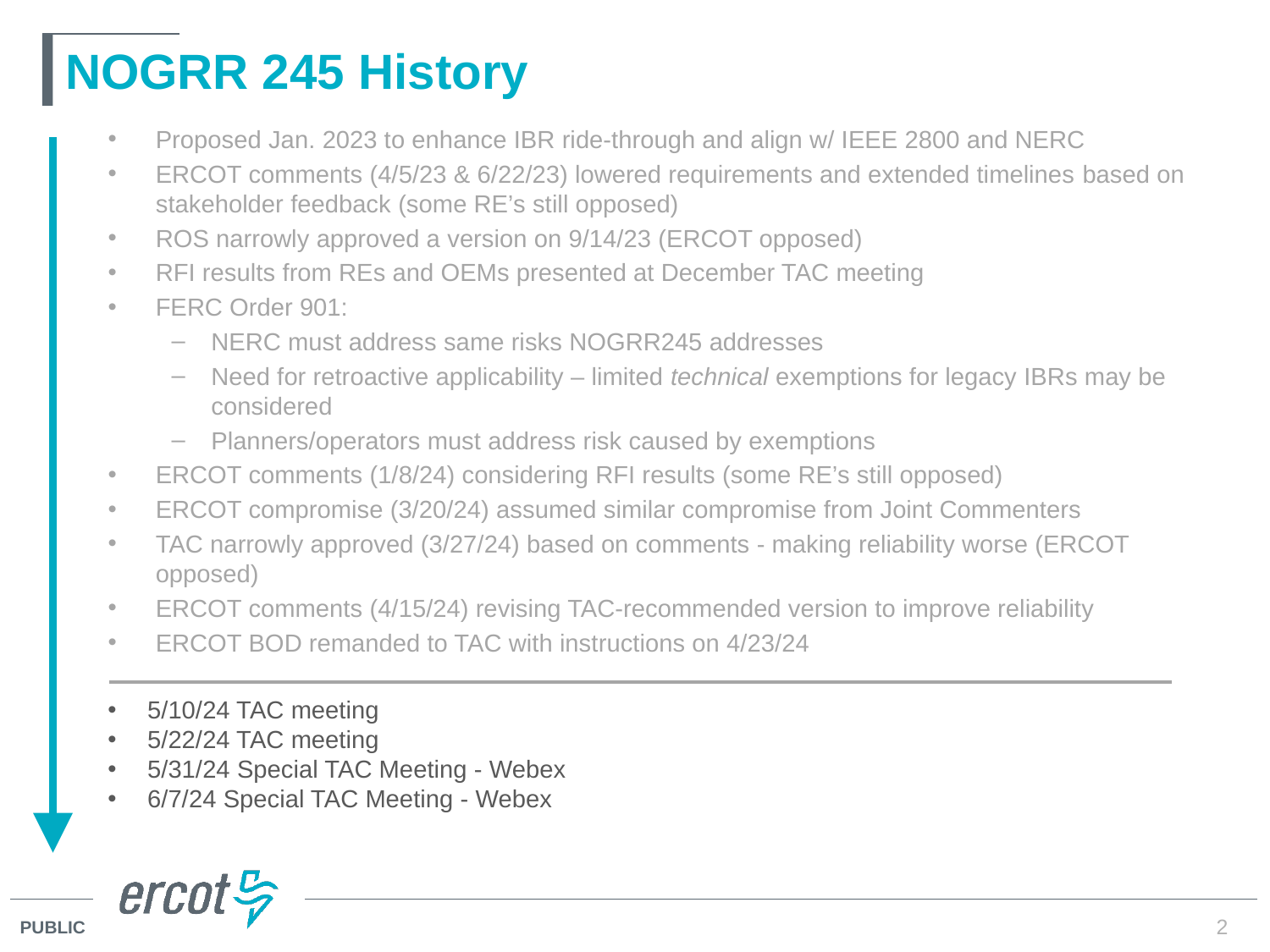

# NOGRR 245 History
Proposed Jan. 2023 to enhance IBR ride-through and align w/ IEEE 2800 and NERC
ERCOT comments (4/5/23 & 6/22/23) lowered requirements and extended timelines based on stakeholder feedback (some RE’s still opposed)
ROS narrowly approved a version on 9/14/23 (ERCOT opposed)
RFI results from REs and OEMs presented at December TAC meeting
FERC Order 901:
NERC must address same risks NOGRR245 addresses
Need for retroactive applicability – limited technical exemptions for legacy IBRs may be considered
Planners/operators must address risk caused by exemptions
ERCOT comments (1/8/24) considering RFI results (some RE’s still opposed)
ERCOT compromise (3/20/24) assumed similar compromise from Joint Commenters
TAC narrowly approved (3/27/24) based on comments - making reliability worse (ERCOT opposed)
ERCOT comments (4/15/24) revising TAC-recommended version to improve reliability
ERCOT BOD remanded to TAC with instructions on 4/23/24
5/10/24 TAC meeting
5/22/24 TAC meeting
5/31/24 Special TAC Meeting - Webex
6/7/24 Special TAC Meeting - Webex
2